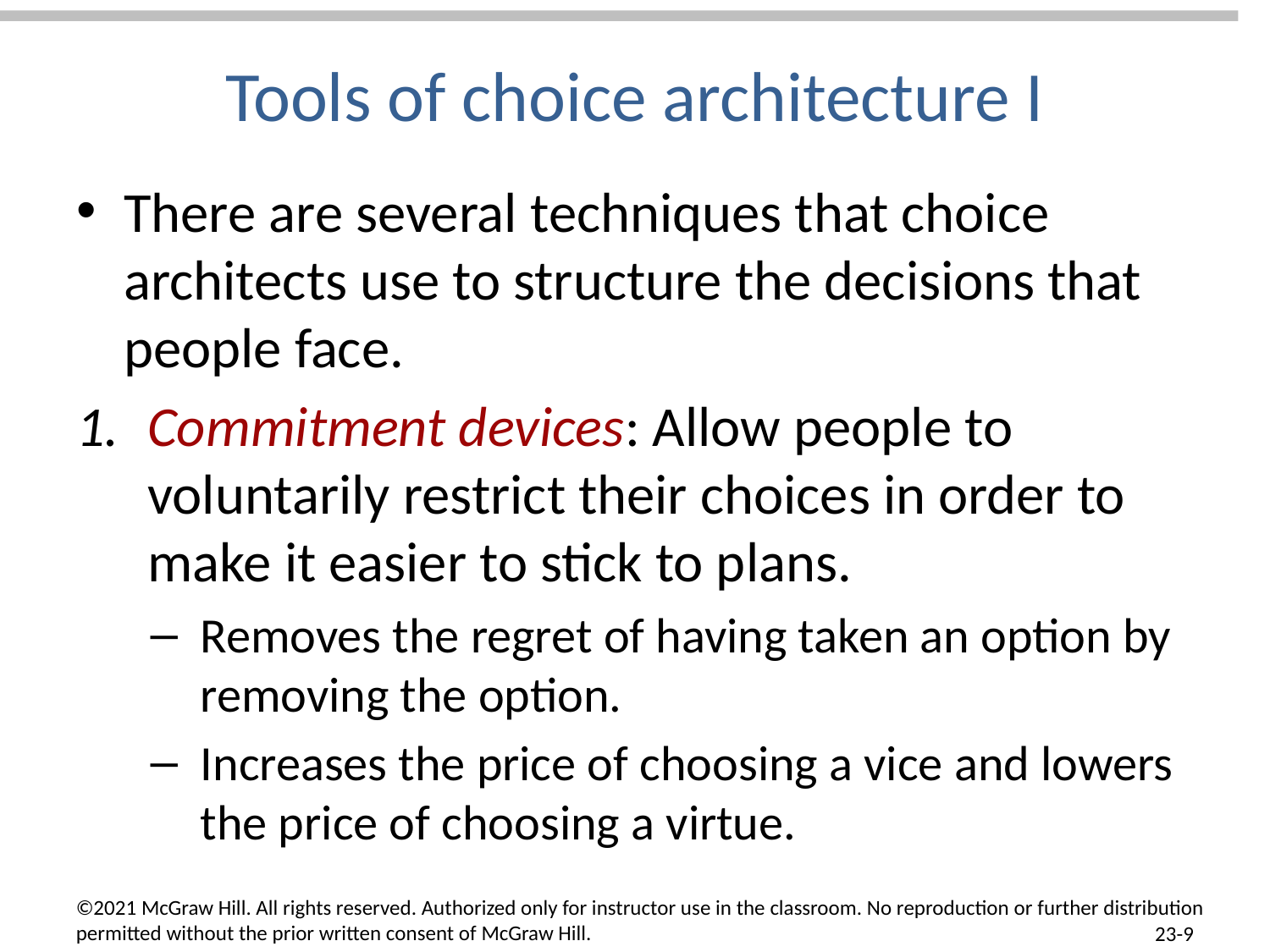

# Tools of choice architecture I
There are several techniques that choice architects use to structure the decisions that people face.
Commitment devices: Allow people to voluntarily restrict their choices in order to make it easier to stick to plans.
Removes the regret of having taken an option by removing the option.
Increases the price of choosing a vice and lowers the price of choosing a virtue.